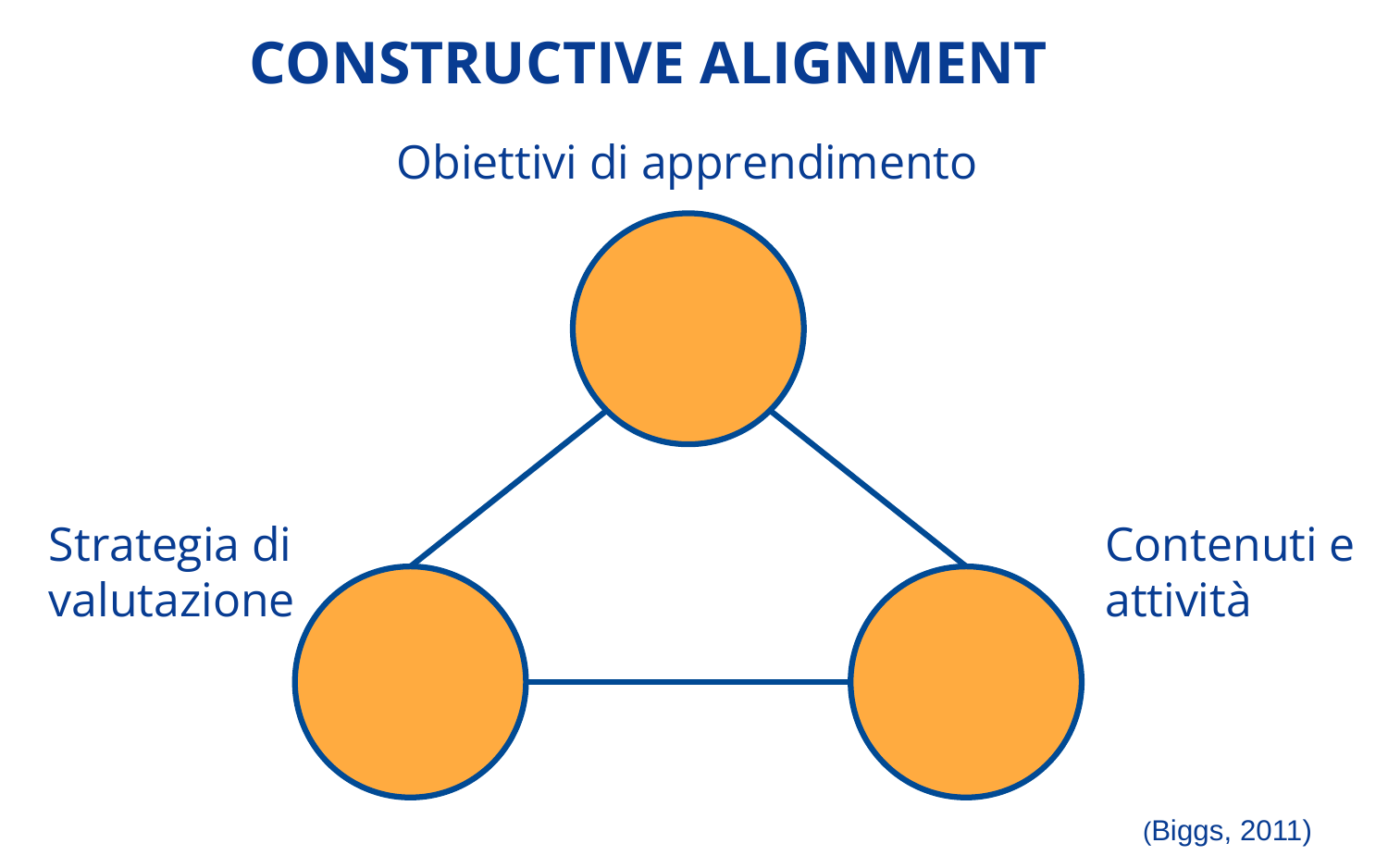

CONSTRUCTIVE ALIGNMENT
Obiettivi di apprendimento

Strategia di valutazione
Contenuti e attività

(Biggs, 2011)